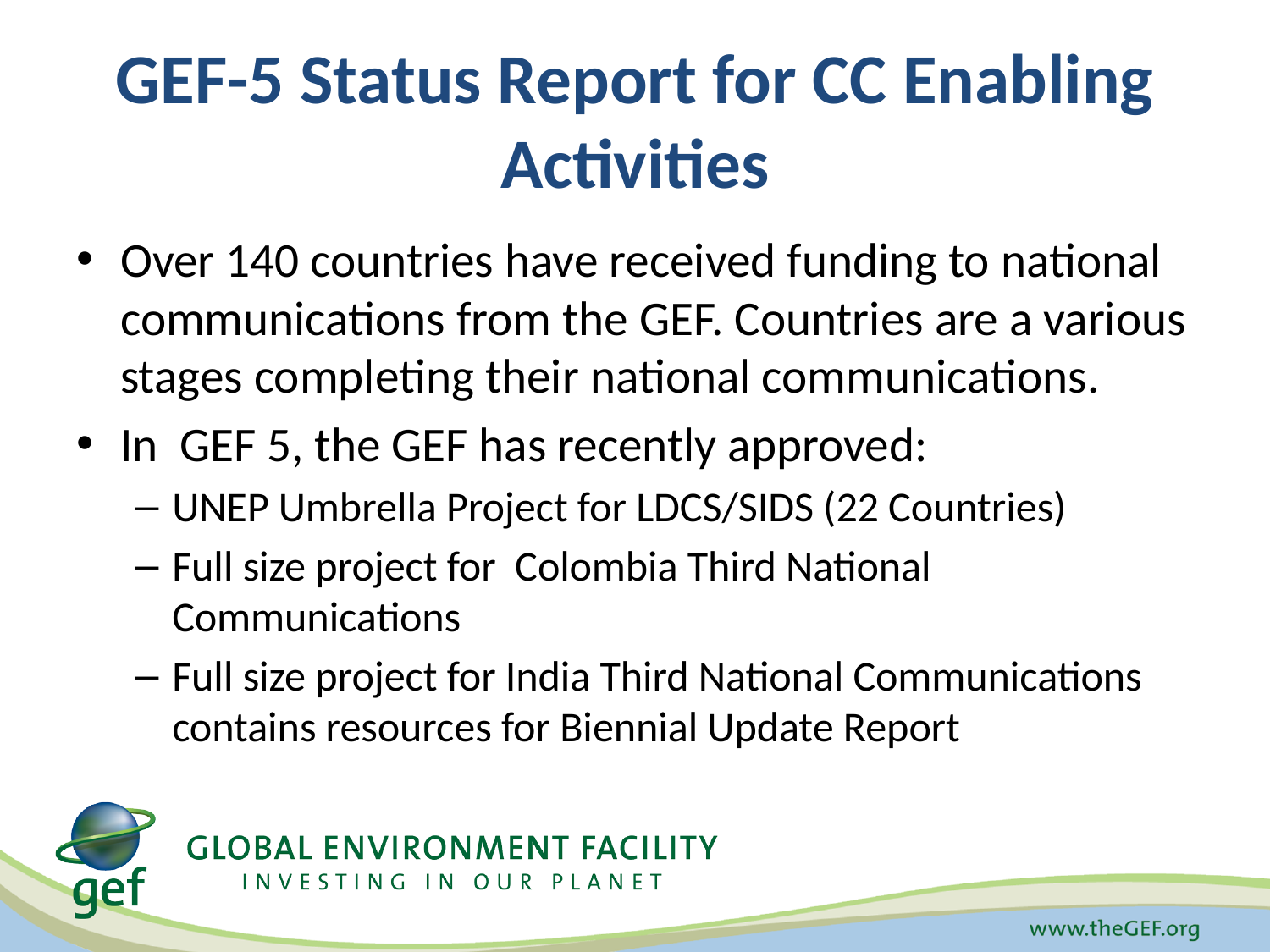

# GEF-5 Status Report for CC Enabling Activities
Over 140 countries have received funding to national communications from the GEF. Countries are a various stages completing their national communications.
In  GEF 5, the GEF has recently approved:
UNEP Umbrella Project for LDCS/SIDS (22 Countries)
Full size project for  Colombia Third National Communications
Full size project for India Third National Communications contains resources for Biennial Update Report